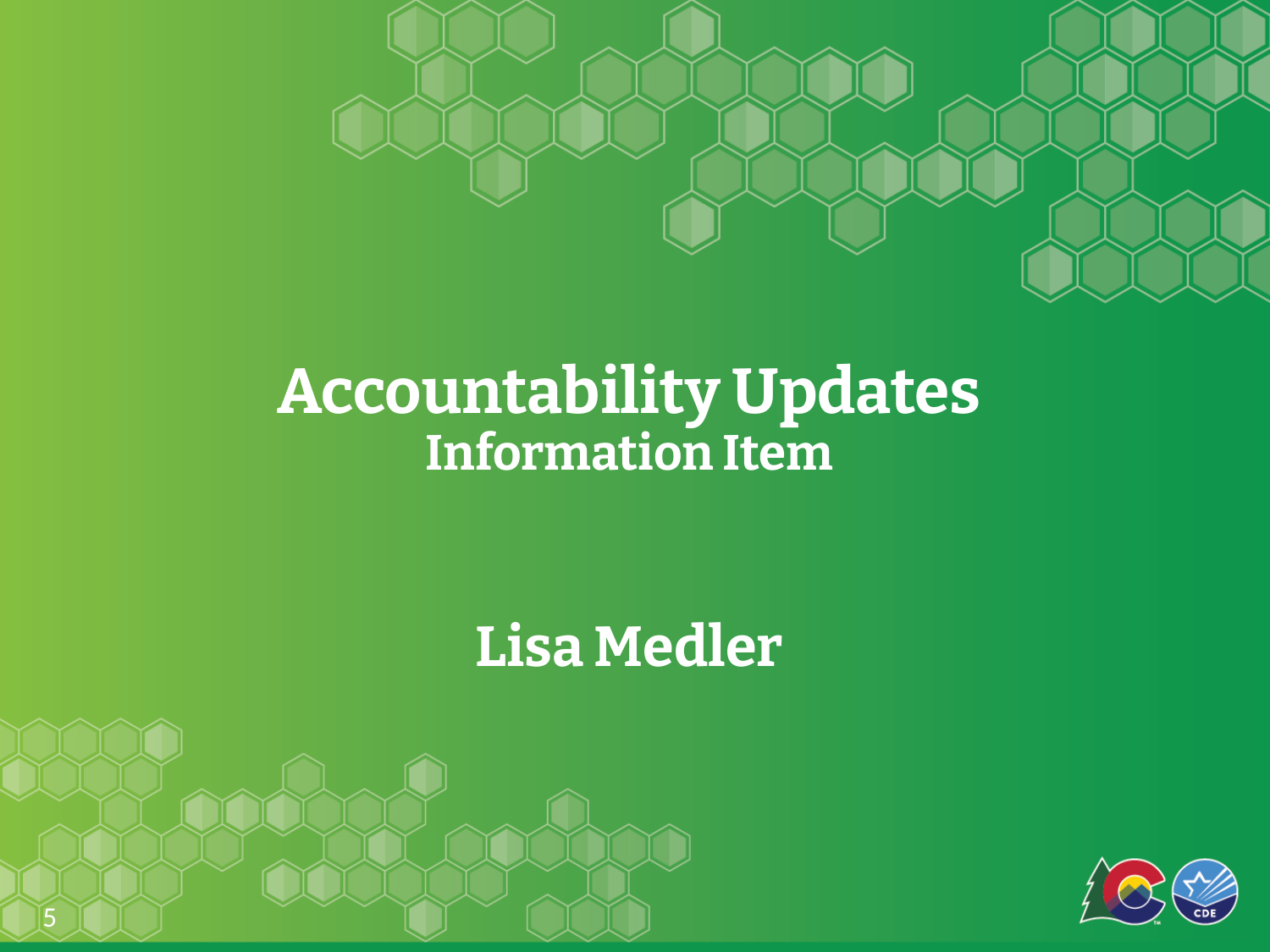

# Accountability Updates Information Item Lisa Medler
5